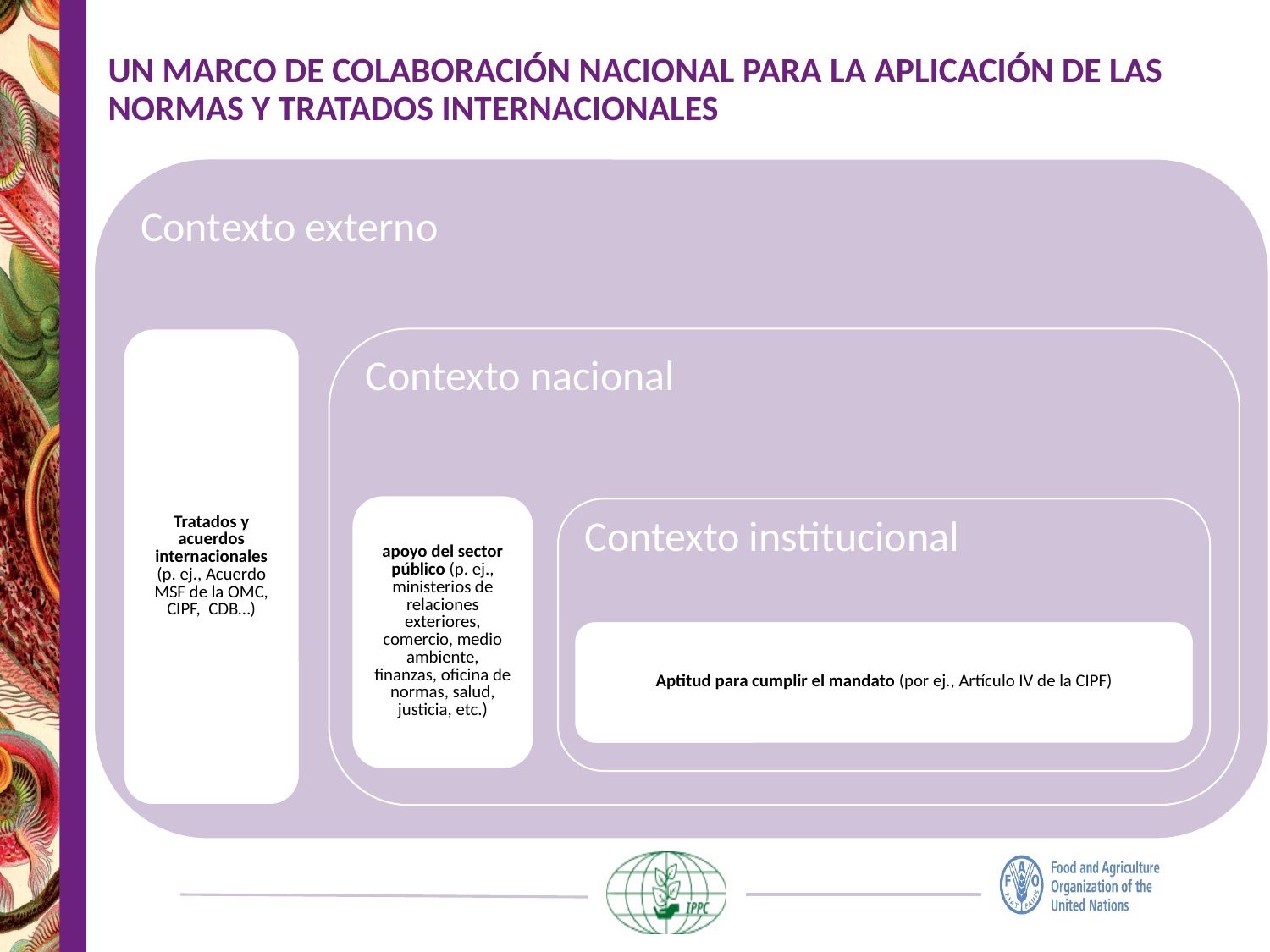

# UN MARCO DE COLABORACIÓN NACIONAL PARA LA APLICACIÓN DE LAS NORMAS Y TRATADOS INTERNACIONALES
Contexto externo
Tratados y acuerdos internacionales (p. ej., Acuerdo MSF de la OMC, CIPF,  CDB…)
Contexto nacional
apoyo del sector público (p. ej., ministerios de relaciones exteriores, comercio, medio ambiente, finanzas, oficina de normas, salud, justicia, etc.)
Contexto institucional
Aptitud para cumplir el mandato (por ej., Artículo IV de la CIPF)